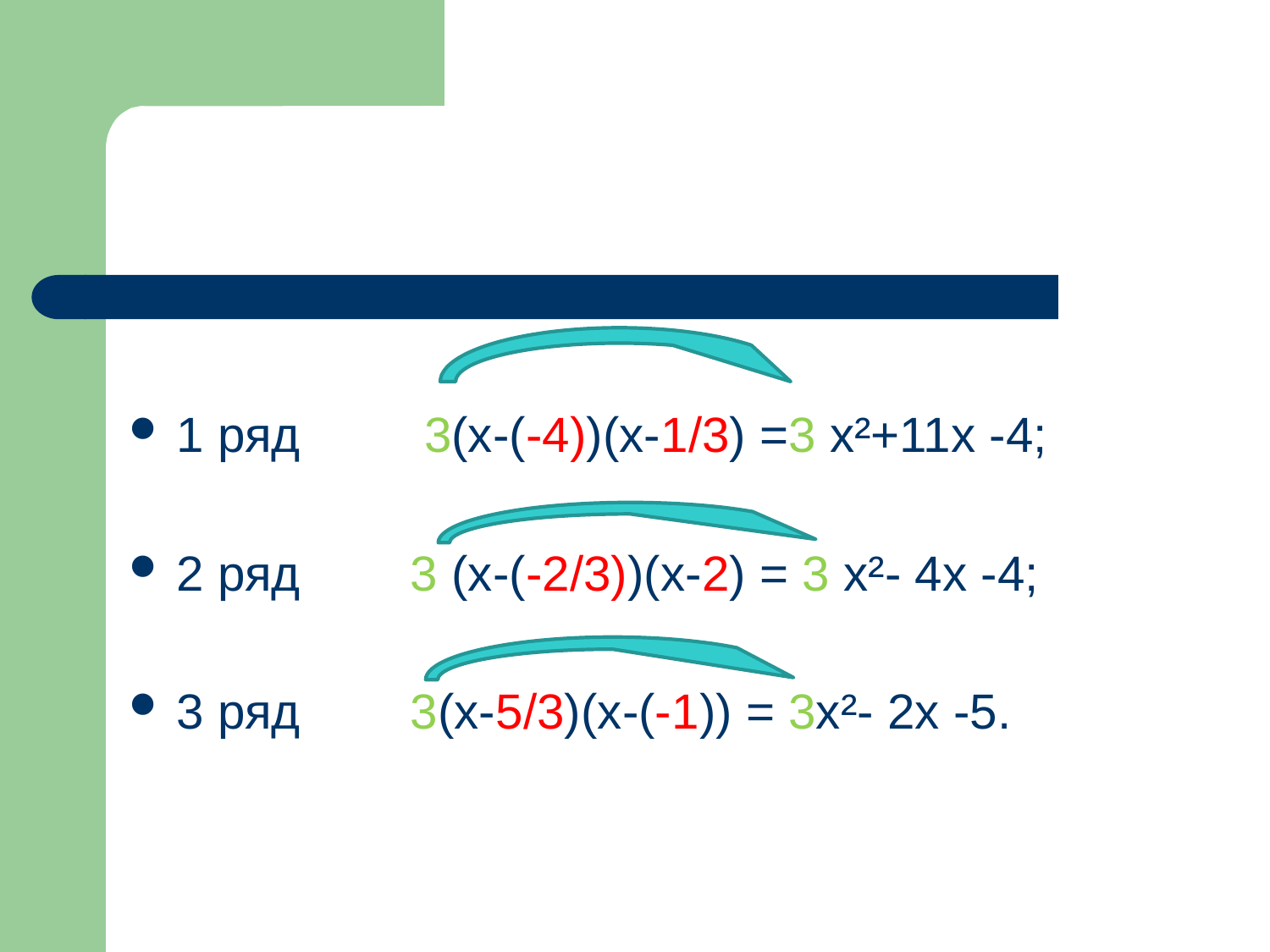

#

1 ряд         3(х-(-4))(х-1/3) =3 x²+11х -4;

2 ряд        3 (х-(-2/3))(х-2) = 3 x²- 4х -4;

3 ряд        3(х-5/3)(х-(-1)) = 3x²- 2х -5.